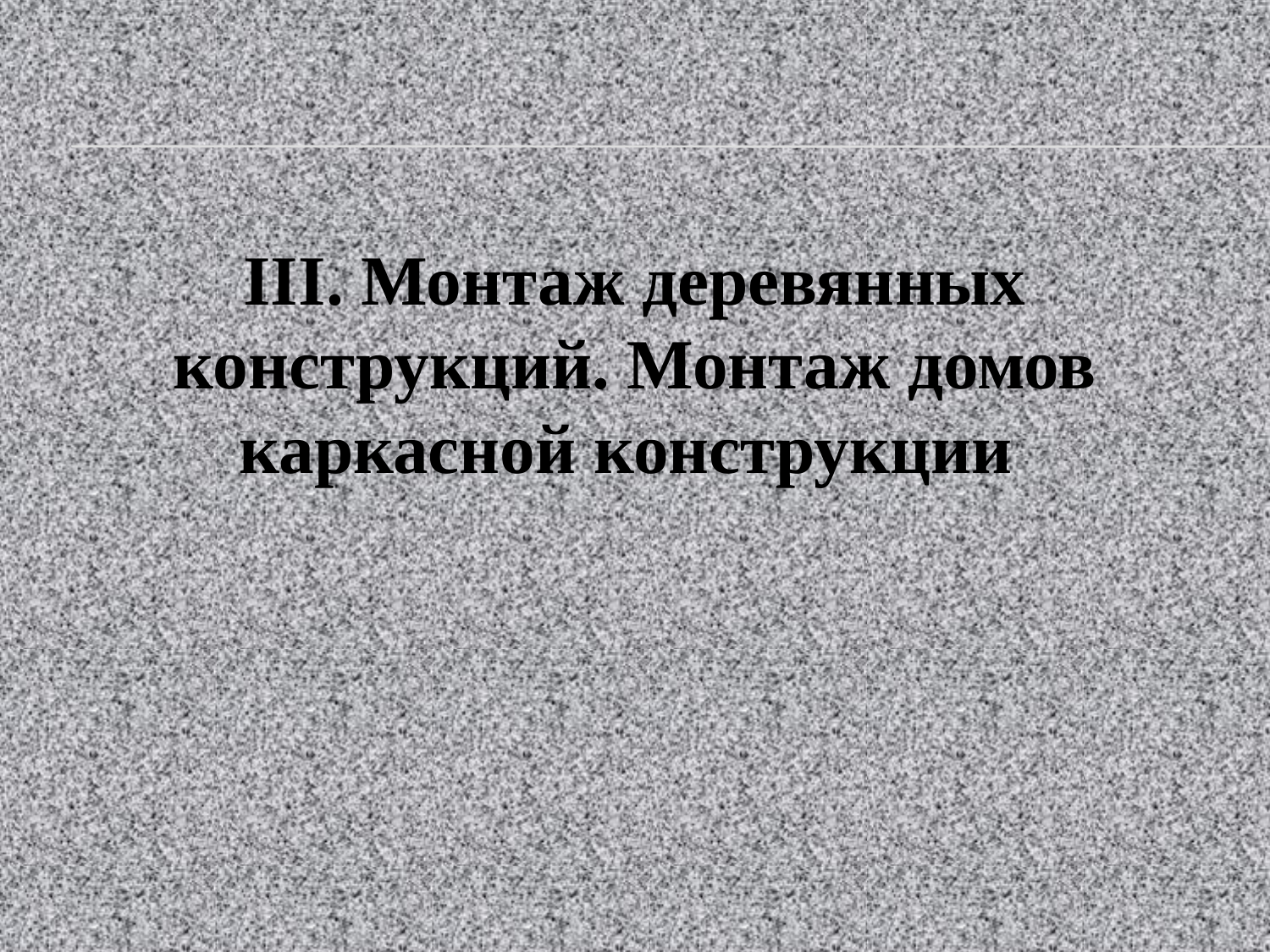

# III. Монтаж деревянных конструкций. Монтаж домов каркасной конструкции